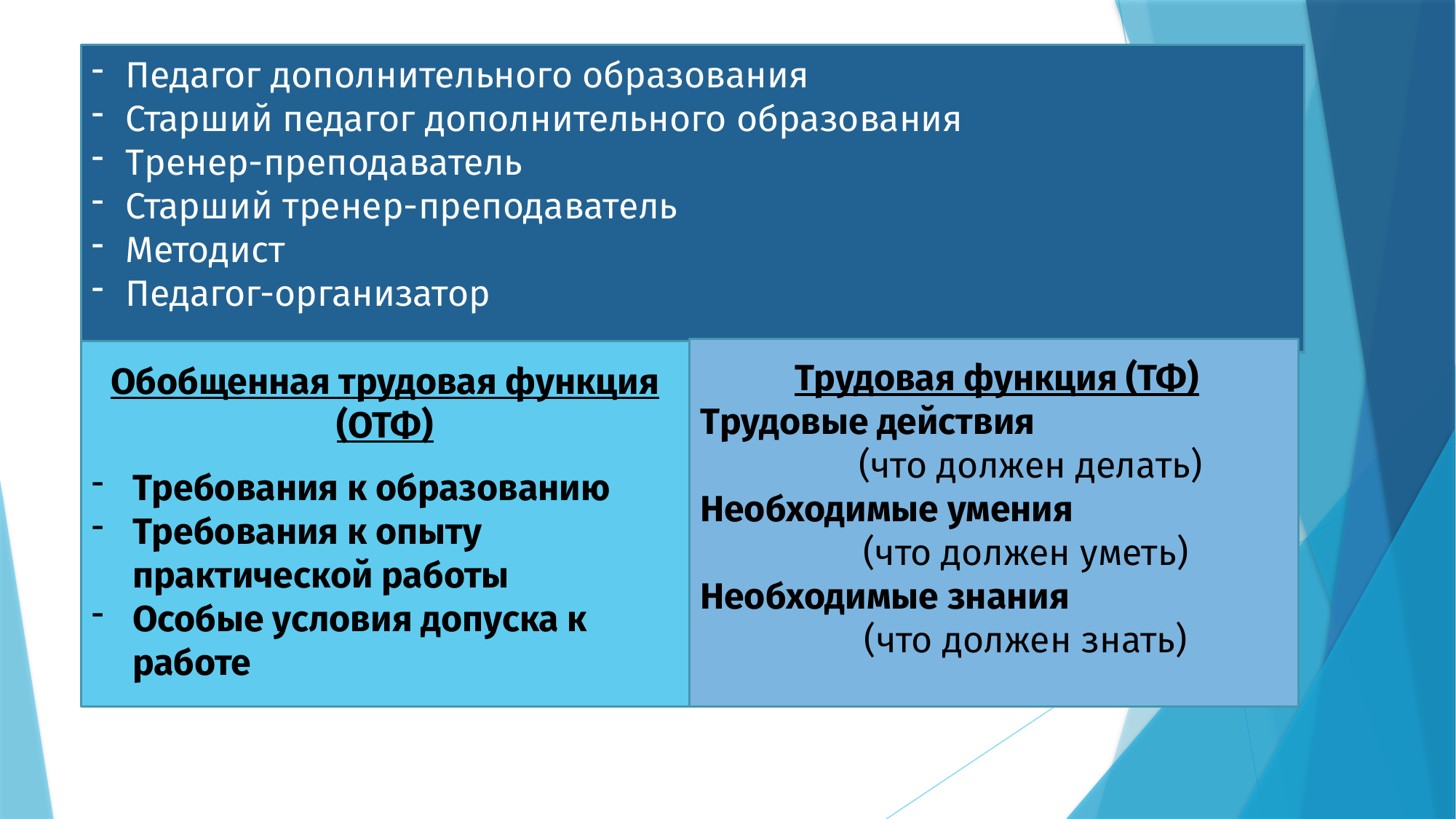

Педагог дополнительного образования
Старший педагог дополнительного образования
Тренер-преподаватель
Старший тренер-преподаватель
Методист
Педагог-организатор

#

Трудовая функция (ТФ)
Трудовые действия
       (что должен делать)
Необходимые умения
      (что должен уметь)
Необходимые знания
      (что должен знать)
Обобщенная трудовая функция
(ОТФ)

Требования к образованию
Требования к опыту практической работы
Особые условия допуска к работе